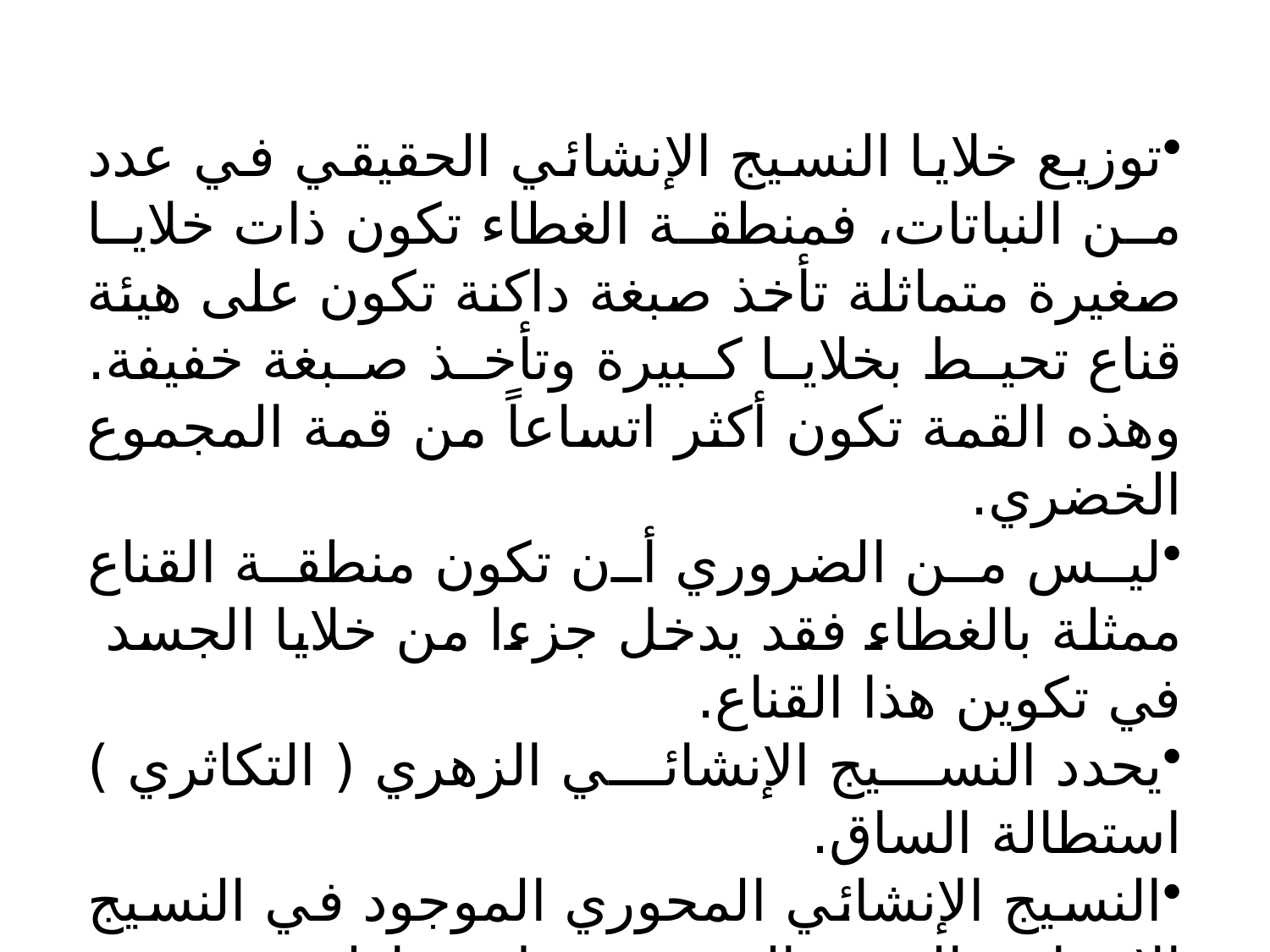

توزيع خلايا النسيج الإنشائي الحقيقي في عدد من النباتات، فمنطقة الغطاء تكون ذات خلايا صغيرة متماثلة تأخذ صبغة داكنة تكون على هيئة قناع تحيط بخلايا كبيرة وتأخذ صبغة خفيفة. وهذه القمة تكون أكثر اتساعاً من قمة المجموع الخضري.
ليس من الضروري أن تكون منطقة القناع ممثلة بالغطاء فقد يدخل جزءا من خلايا الجسد  في تكوين هذا القناع.
يحدد النسيج الإنشائي الزهري ( التكاثري ) استطالة الساق.
النسيج الإنشائي المحوري الموجود في النسيج الإنشائي القمي الخضري يقل نشاطه، وينحصر النشاط الإنشائي في القناع ( المنطقة الخارجية ) ويكون مسؤولاً عن تكوين الأعضاء التكاثرية فقط.